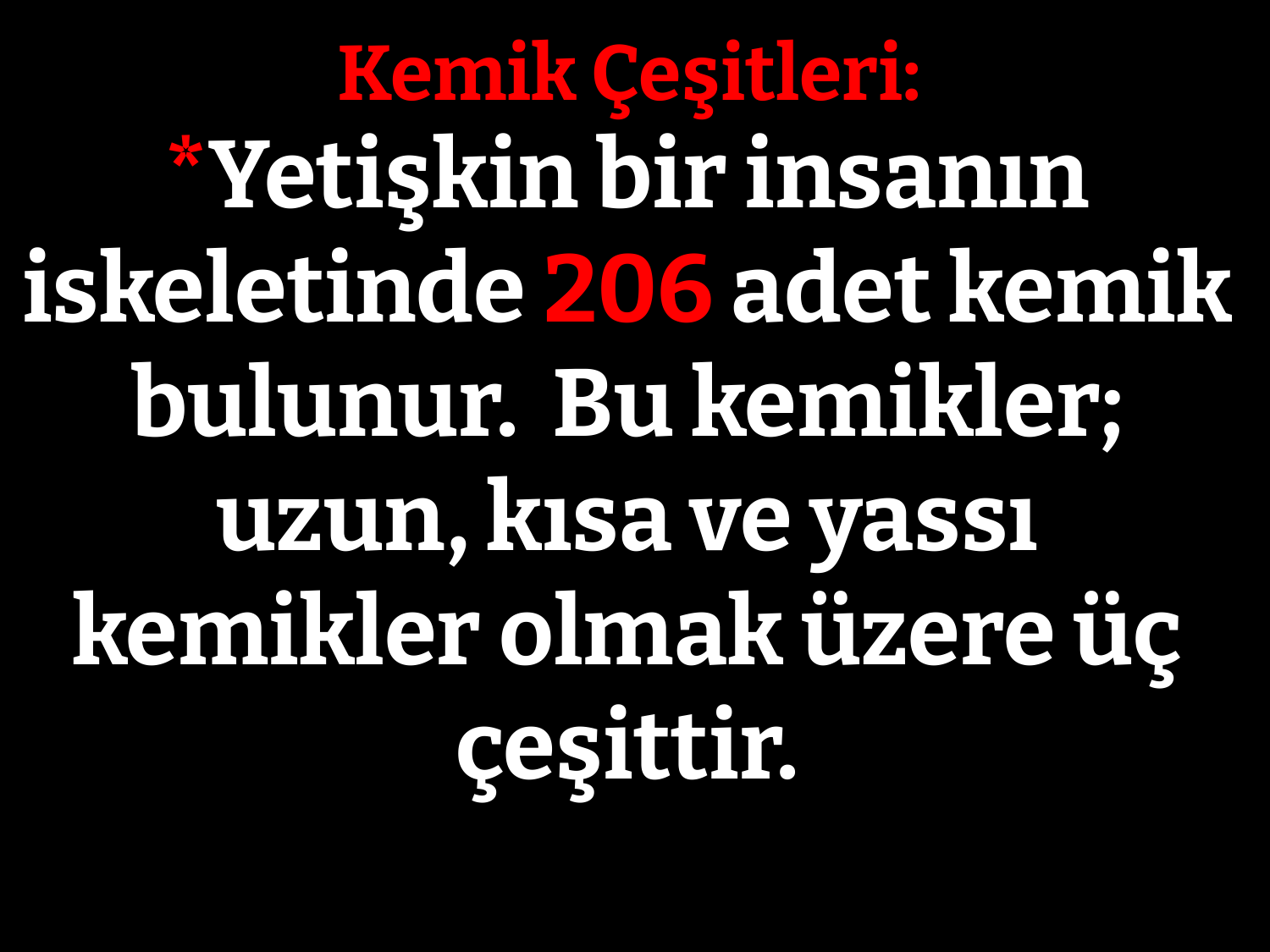

Kemik Çeşitleri:
*Yetişkin bir insanın iskeletinde 206 adet kemik bulunur.  Bu kemikler; uzun, kısa ve yassı kemikler olmak üzere üç çeşittir.
#